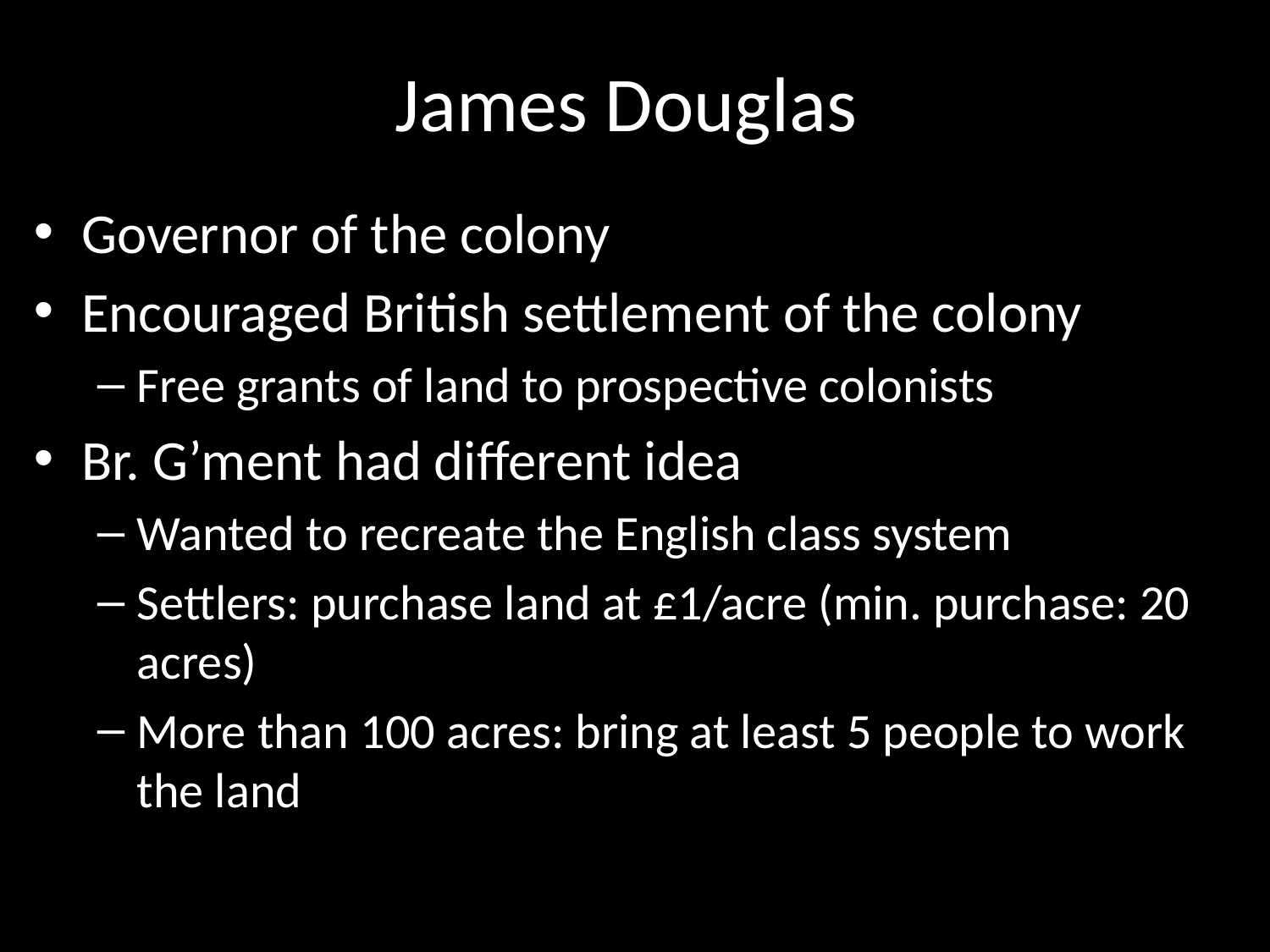

# James Douglas
Governor of the colony
Encouraged British settlement of the colony
Free grants of land to prospective colonists
Br. G’ment had different idea
Wanted to recreate the English class system
Settlers: purchase land at £1/acre (min. purchase: 20 acres)
More than 100 acres: bring at least 5 people to work the land